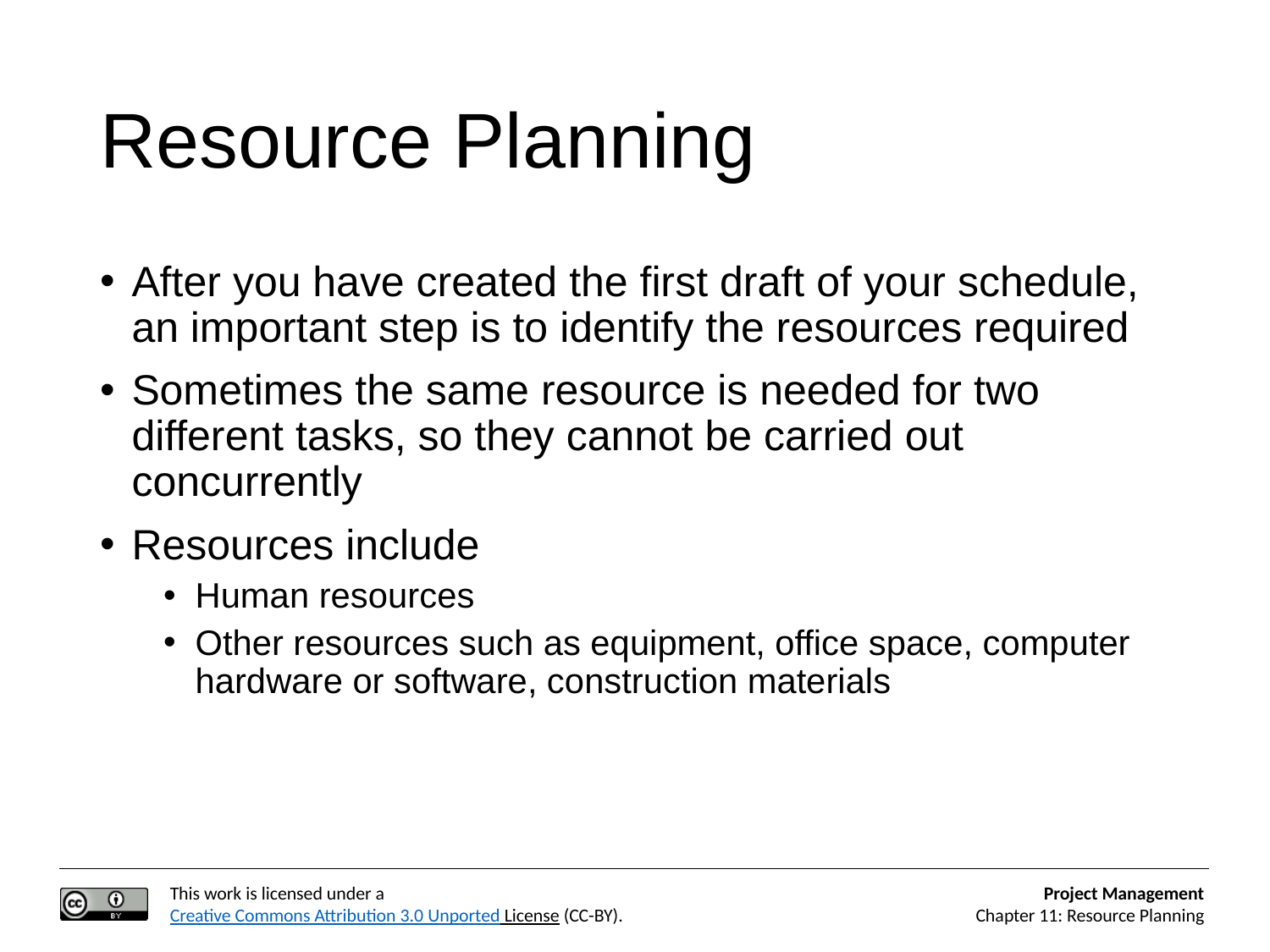

# Resource Planning
After you have created the first draft of your schedule, an important step is to identify the resources required
Sometimes the same resource is needed for two different tasks, so they cannot be carried out concurrently
Resources include
Human resources
Other resources such as equipment, office space, computer hardware or software, construction materials